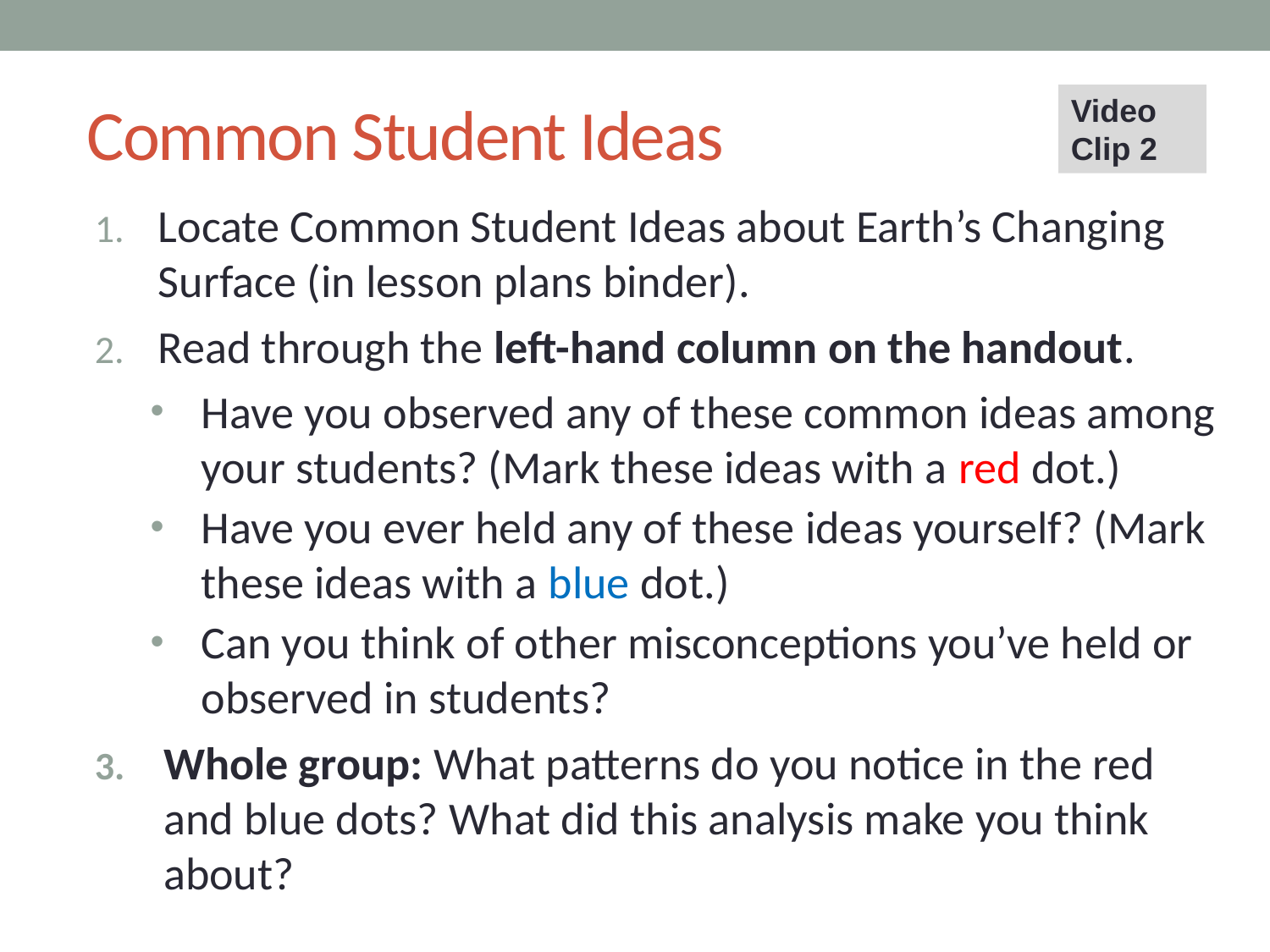

# Common Student Ideas
Video Clip 2
Locate Common Student Ideas about Earth’s Changing Surface (in lesson plans binder).
Read through the left-hand column on the handout.
Have you observed any of these common ideas among your students? (Mark these ideas with a red dot.)
Have you ever held any of these ideas yourself? (Mark these ideas with a blue dot.)
Can you think of other misconceptions you’ve held or observed in students?
Whole group: What patterns do you notice in the red and blue dots? What did this analysis make you think about?